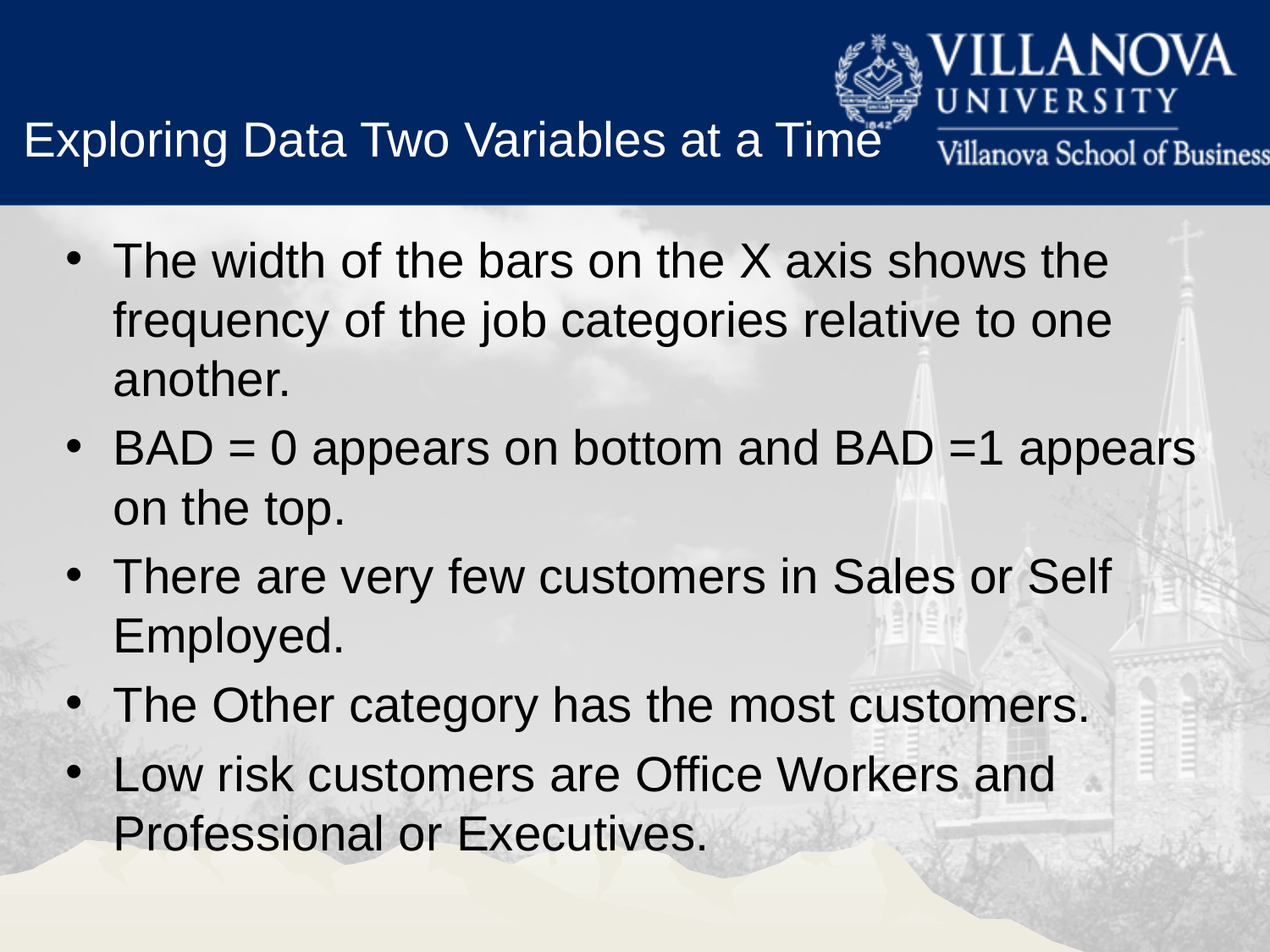

Exploring Data Two Variables at a Time
The width of the bars on the X axis shows the frequency of the job categories relative to one another.
BAD = 0 appears on bottom and BAD =1 appears on the top.
There are very few customers in Sales or Self Employed.
The Other category has the most customers.
Low risk customers are Office Workers and Professional or Executives.